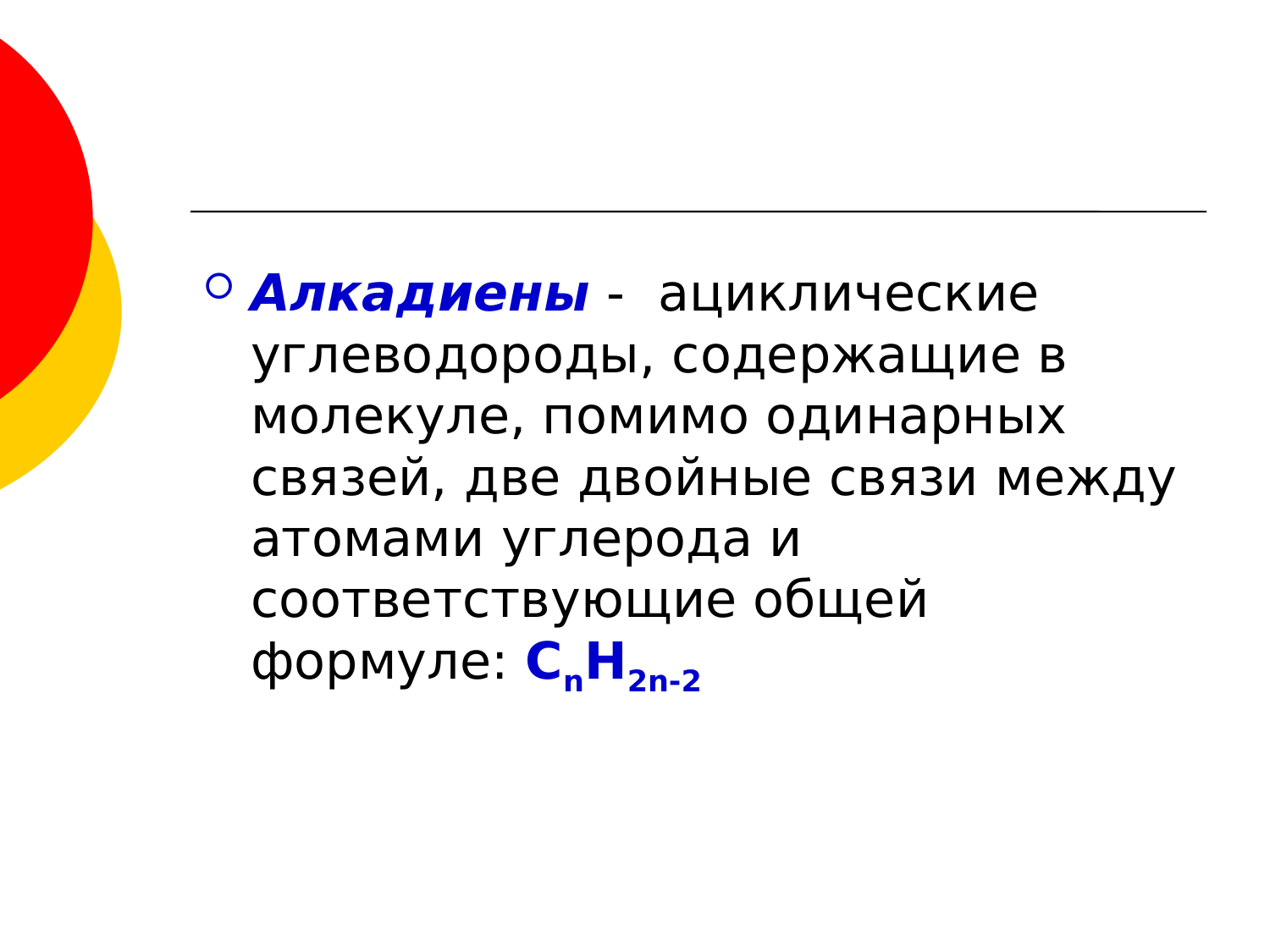

Алкадиены -  ациклические углеводороды, содержащие в молекуле, помимо одинарных связей, две двойные связи между атомами углерода и соответствующие общей формуле: CnH2n-2